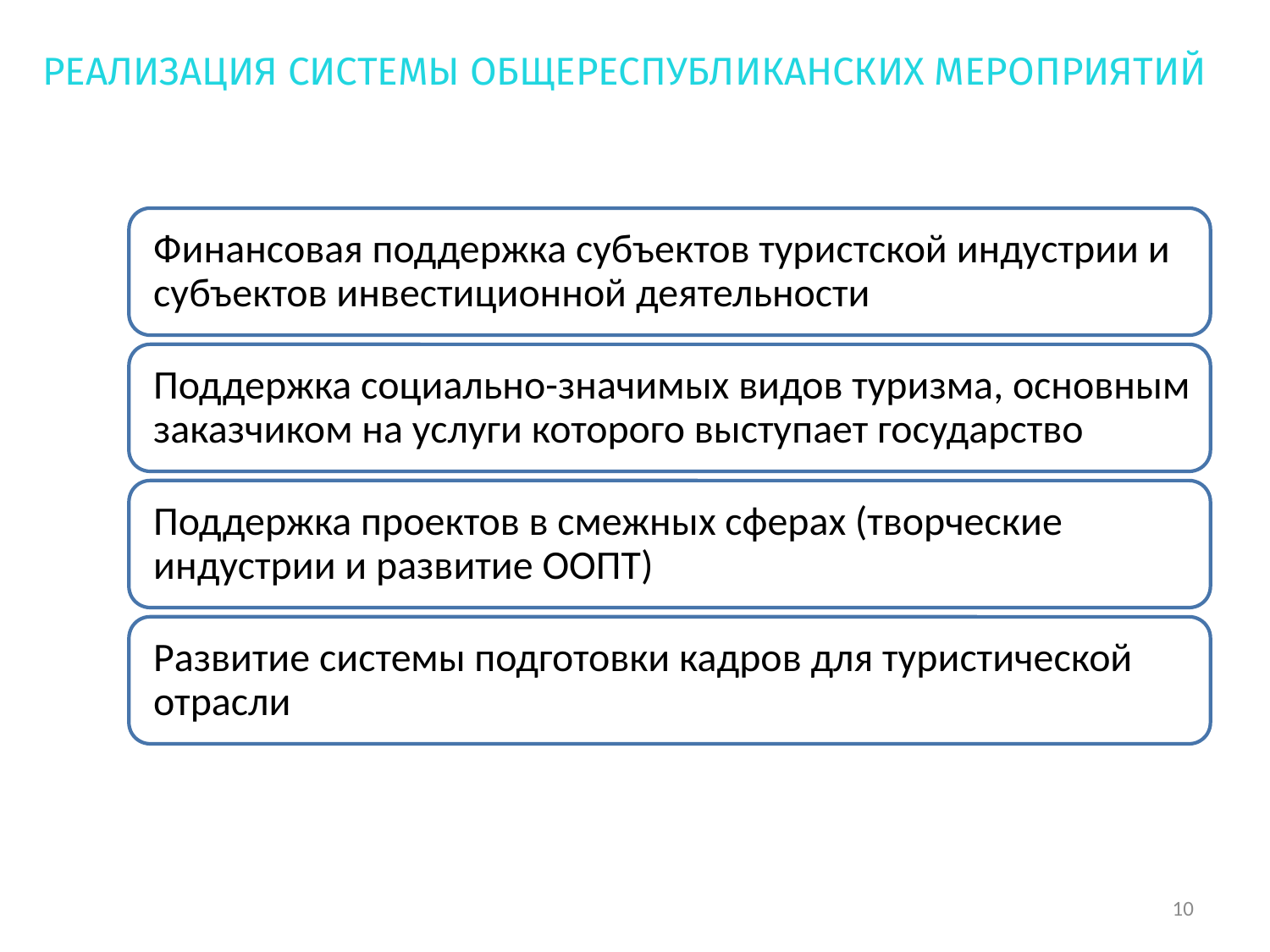

РЕАЛИЗАЦИЯ СИСТЕМЫ ОБЩЕРЕСПУБЛИКАНСКИХ МЕРОПРИЯТИЙ
Финансовая поддержка субъектов туристской индустрии и субъектов инвестиционной деятельности
Поддержка социально-значимых видов туризма, основным заказчиком на услуги которого выступает государство
Поддержка проектов в смежных сферах (творческие индустрии и развитие ООПТ)
Развитие системы подготовки кадров для туристической отрасли
10